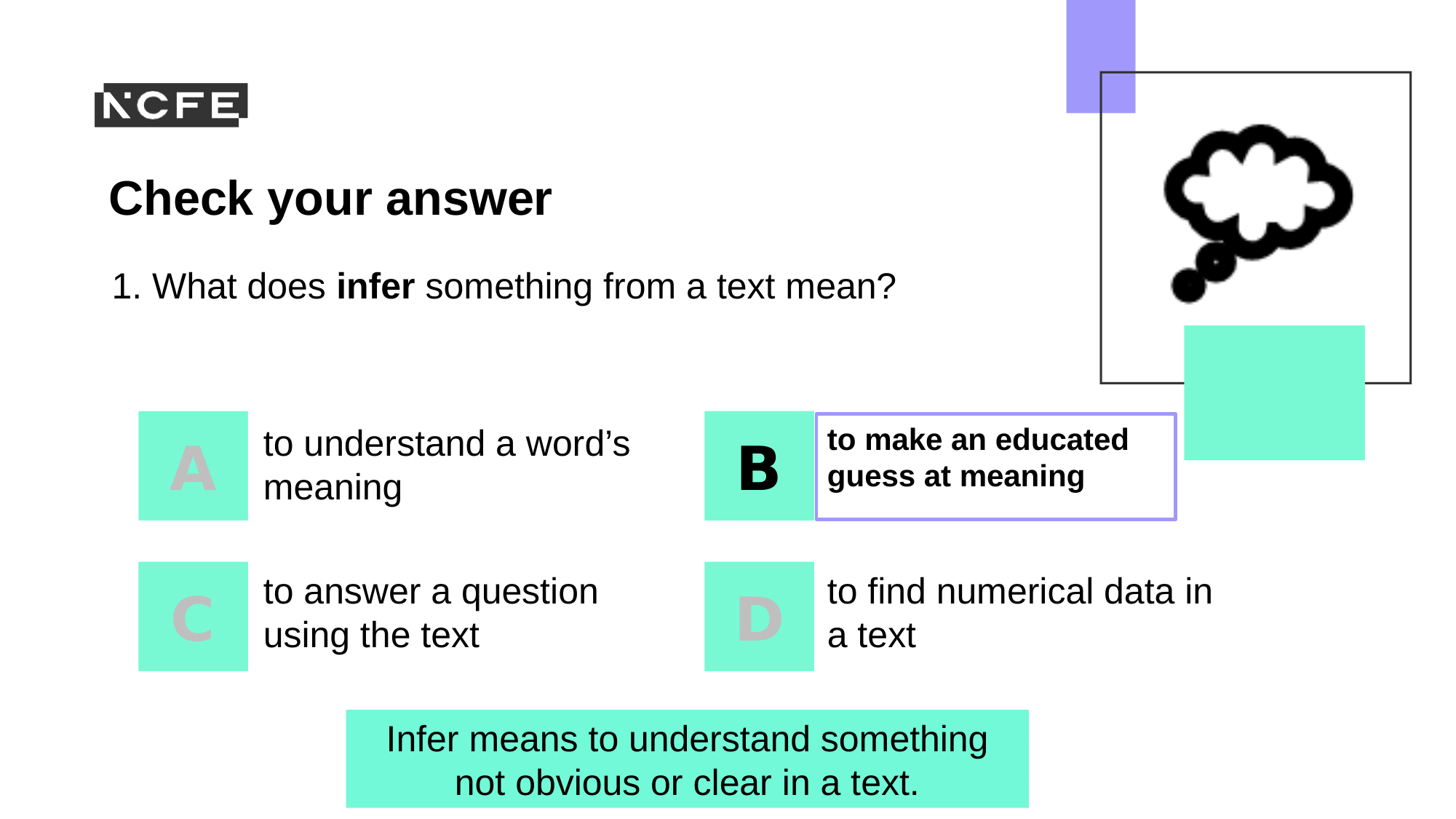

1. What does infer something from a text mean?
to understand a word’s meaning

to make an educated guess at meaning

to answer a question using the text
to find numerical data in a text
Infer means to understand something not obvious or clear in a text.